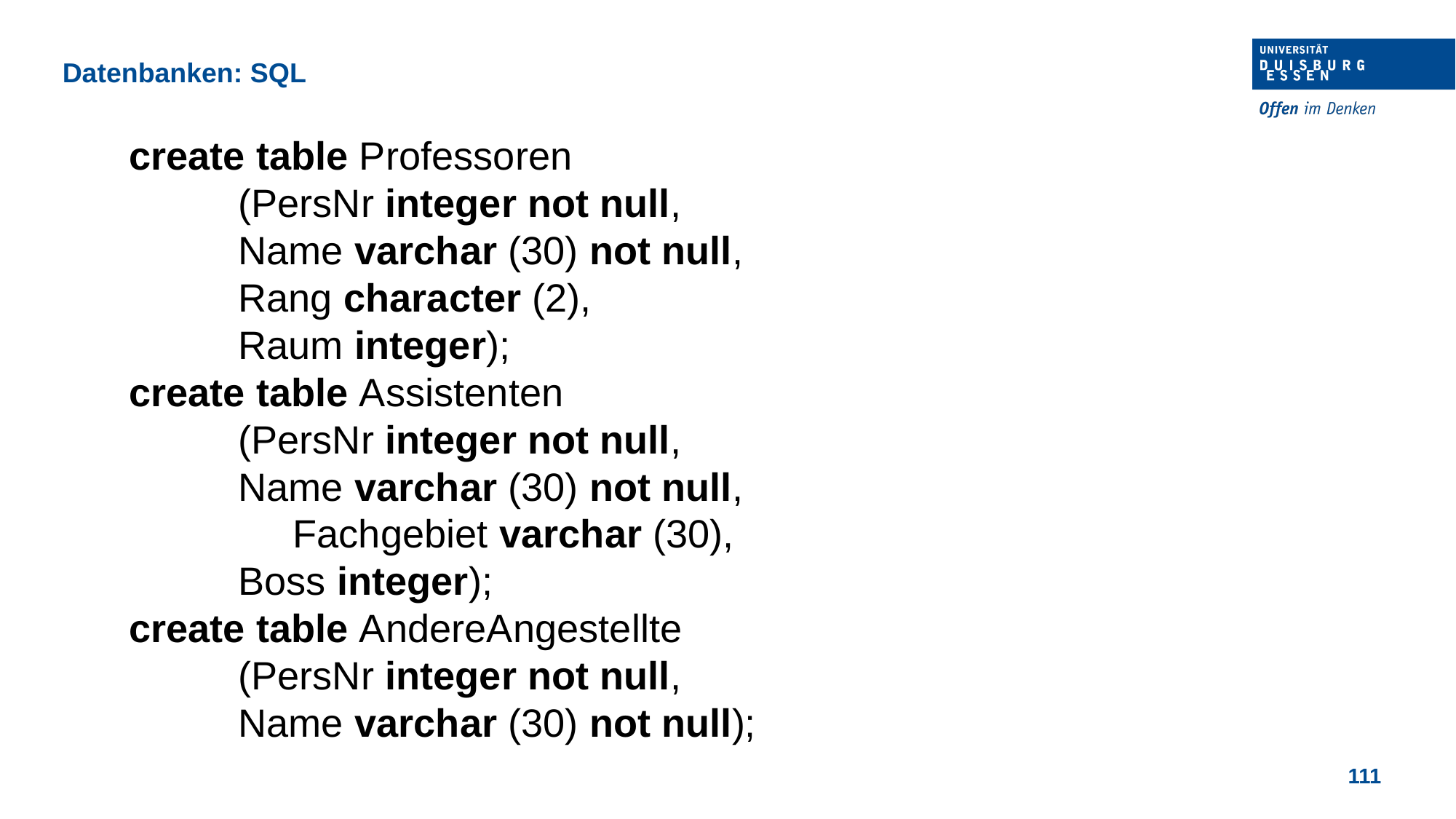

Datenbanken: SQL
create table Professoren
	(PersNr integer not null,
	Name varchar (30) not null,
	Rang character (2),
	Raum integer);
create table Assistenten
	(PersNr integer not null,
	Name varchar (30) not null,
	Fachgebiet varchar (30),
	Boss integer);
create table AndereAngestellte
	(PersNr integer not null,
	Name varchar (30) not null);

111